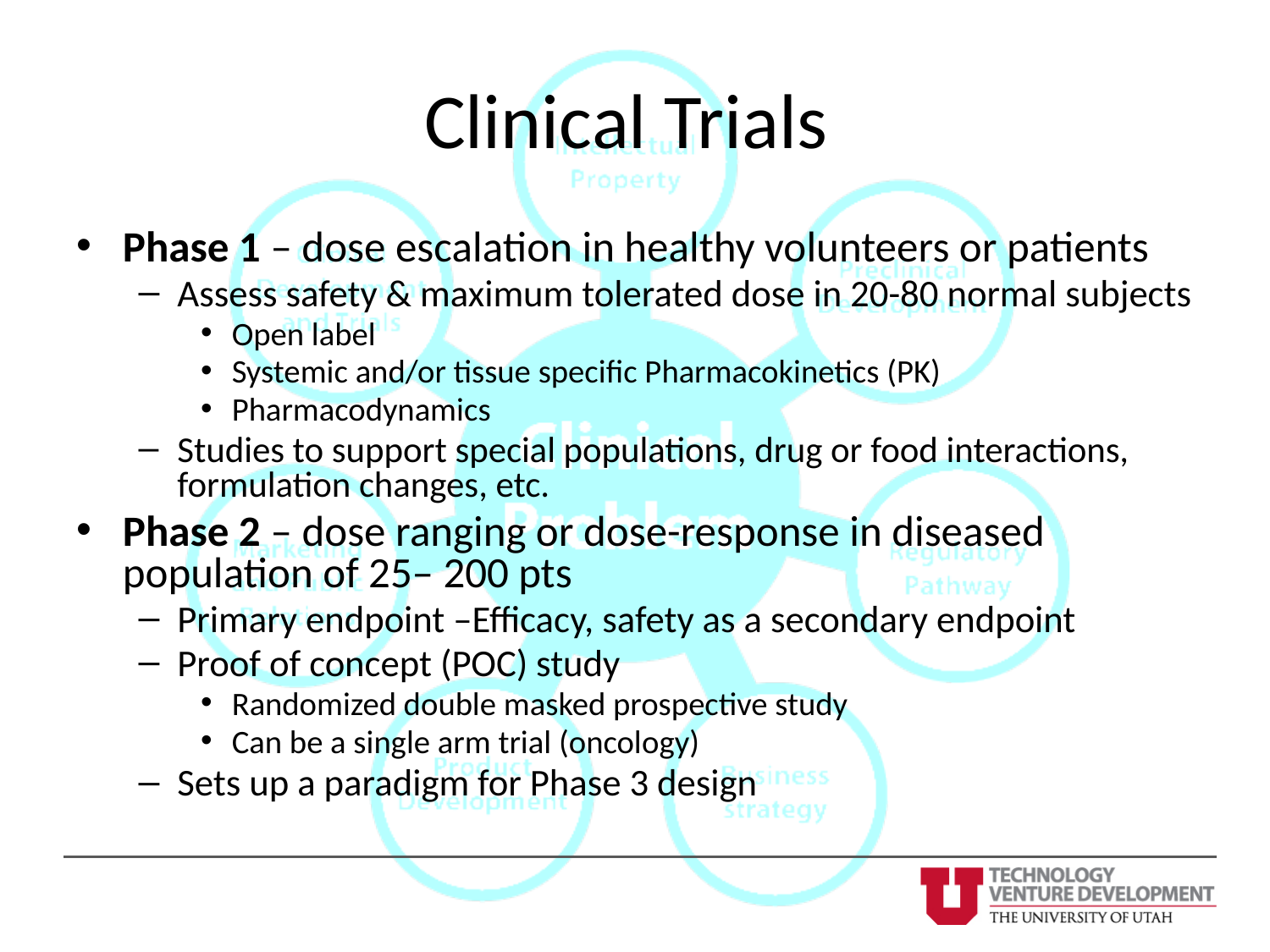

# Clinical Trials
Phase 1 – dose escalation in healthy volunteers or patients
Assess safety & maximum tolerated dose in 20-80 normal subjects
Open label
Systemic and/or tissue specific Pharmacokinetics (PK)
Pharmacodynamics
Studies to support special populations, drug or food interactions, formulation changes, etc.
Phase 2 – dose ranging or dose-response in diseased population of 25– 200 pts
Primary endpoint –Efficacy, safety as a secondary endpoint
Proof of concept (POC) study
Randomized double masked prospective study
Can be a single arm trial (oncology)
Sets up a paradigm for Phase 3 design